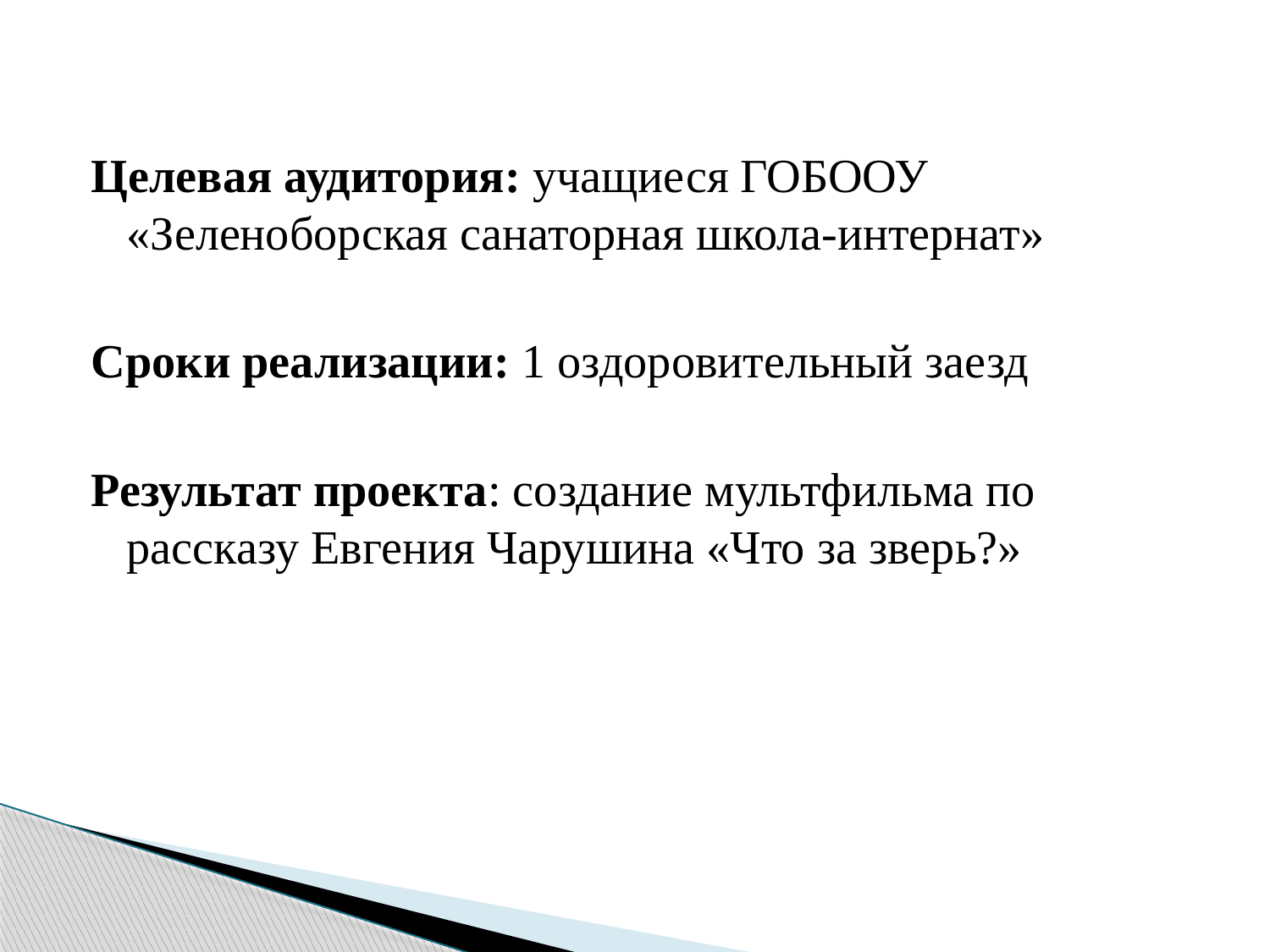

Целевая аудитория: учащиеся ГОБООУ «Зеленоборская санаторная школа-интернат»

Сроки реализации: 1 оздоровительный заезд

Результат проекта: создание мультфильма по рассказу Евгения Чарушина «Что за зверь?»